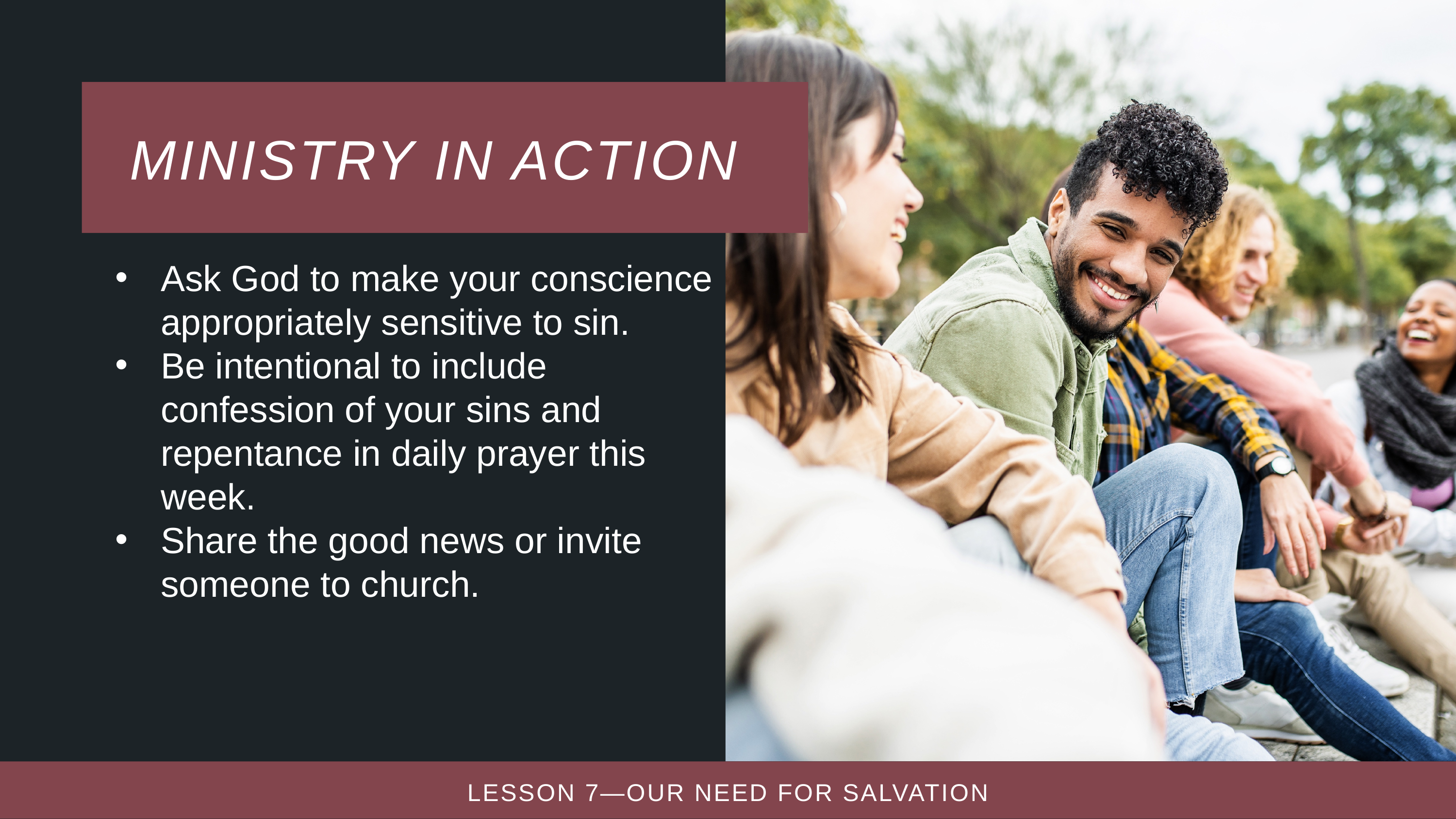

Ask God to make your conscience appropriately sensitive to sin.
Be intentional to include confession of your sins and repentance in daily prayer this week.
Share the good news or invite someone to church.